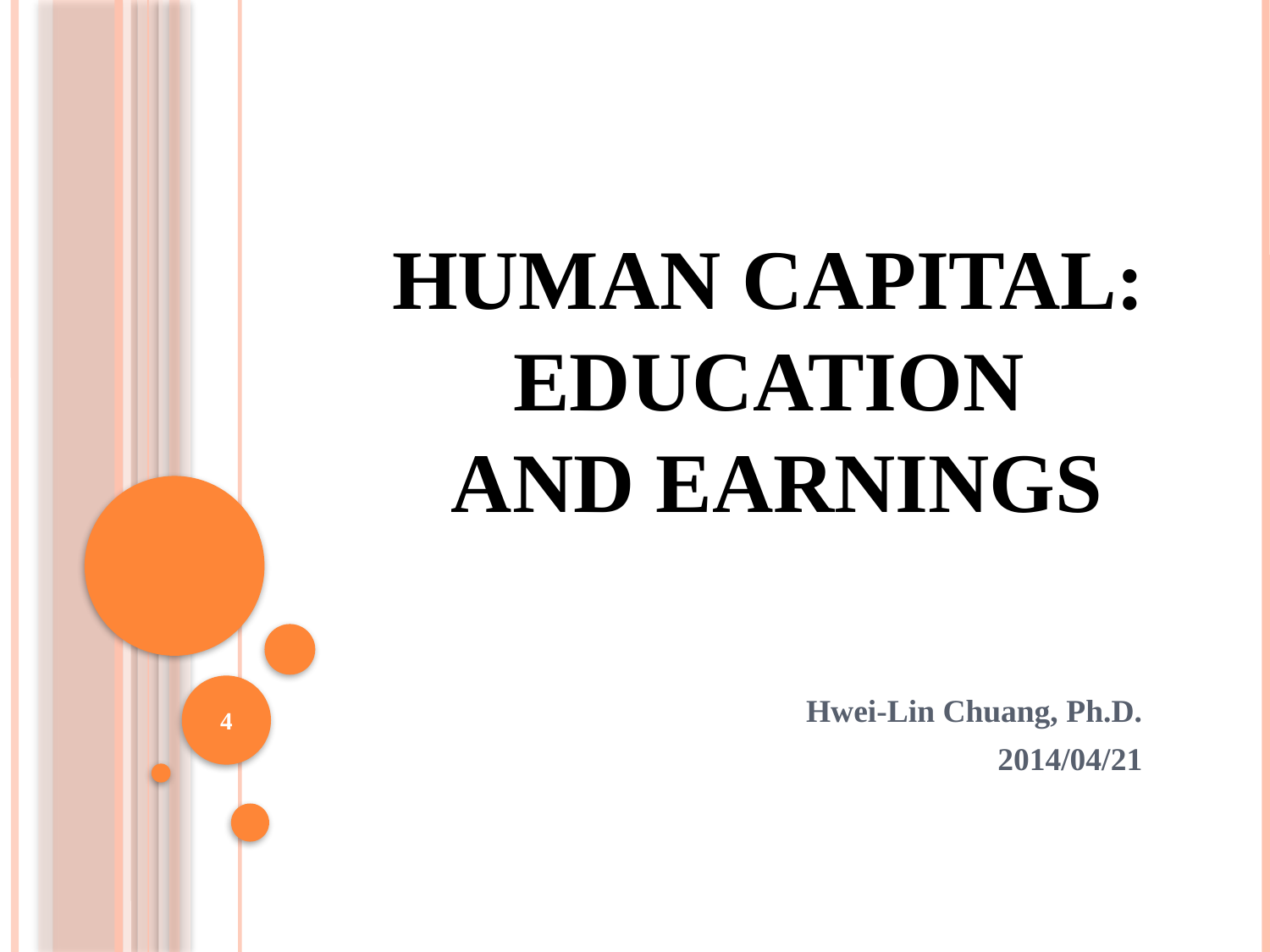

# HUMAN CAPITAL: EDUCATION AND EARNINGS
4
Hwei-Lin Chuang, Ph.D.
2014/04/21